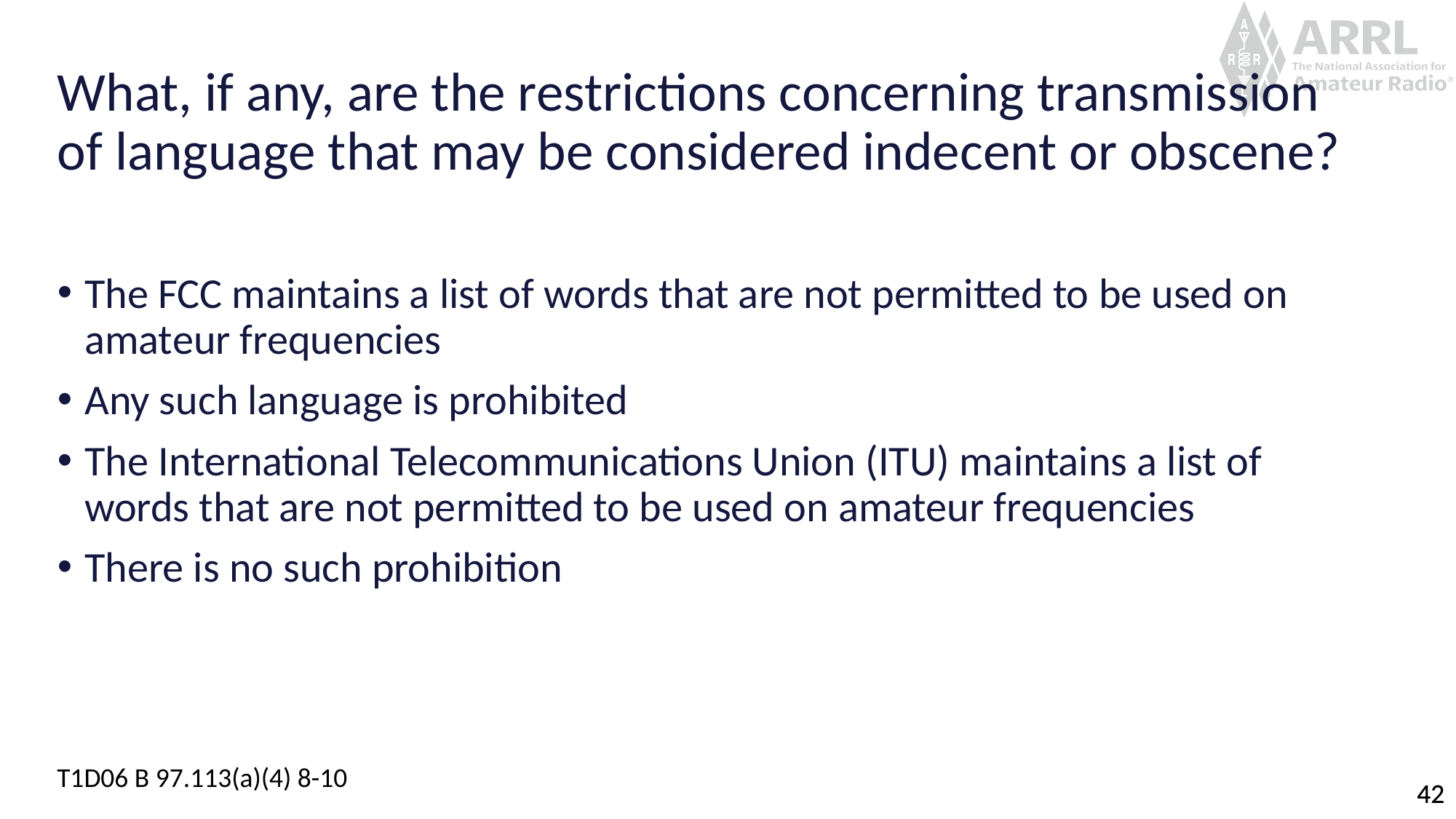

# What, if any, are the restrictions concerning transmission of language that may be considered indecent or obscene?
The FCC maintains a list of words that are not permitted to be used on amateur frequencies
Any such language is prohibited
The International Telecommunications Union (ITU) maintains a list of words that are not permitted to be used on amateur frequencies
There is no such prohibition
T1D06 B 97.113(a)(4) 8-10